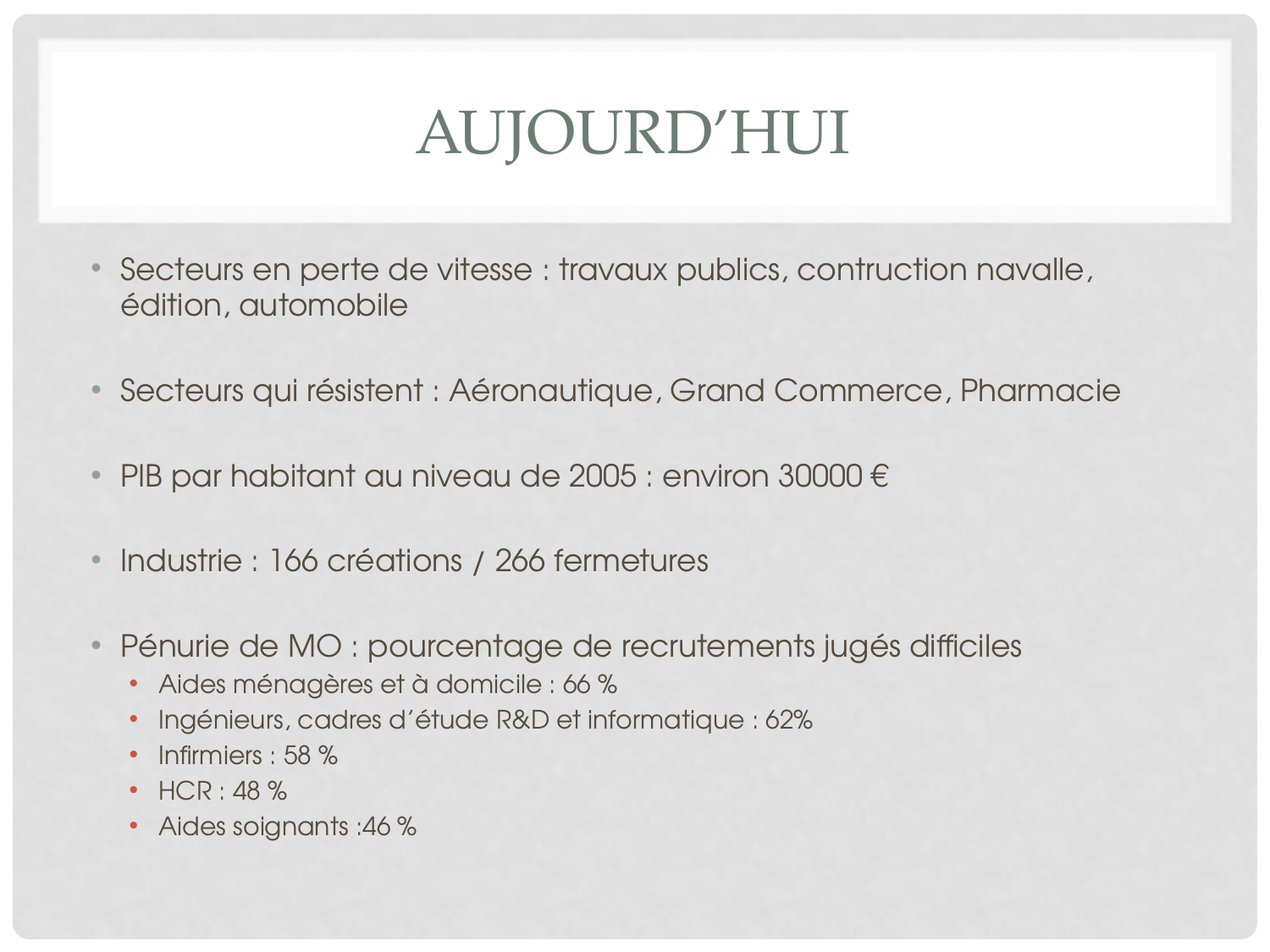

# Aujourd’hui
Secteurs en perte de vitesse : travaux publics, contruction navalle, édition, automobile

Secteurs qui résistent : Aéronautique, Grand Commerce, Pharmacie

PIB par habitant au niveau de 2005 : environ 30000 €

Industrie : 166 créations / 266 fermetures

Pénurie de MO : pourcentage de recrutements jugés difficiles
Aides ménagères et à domicile : 66 %
Ingénieurs, cadres d’étude R&D et informatique : 62%
Infirmiers : 58 %
HCR : 48 %
Aides soignants :46 %